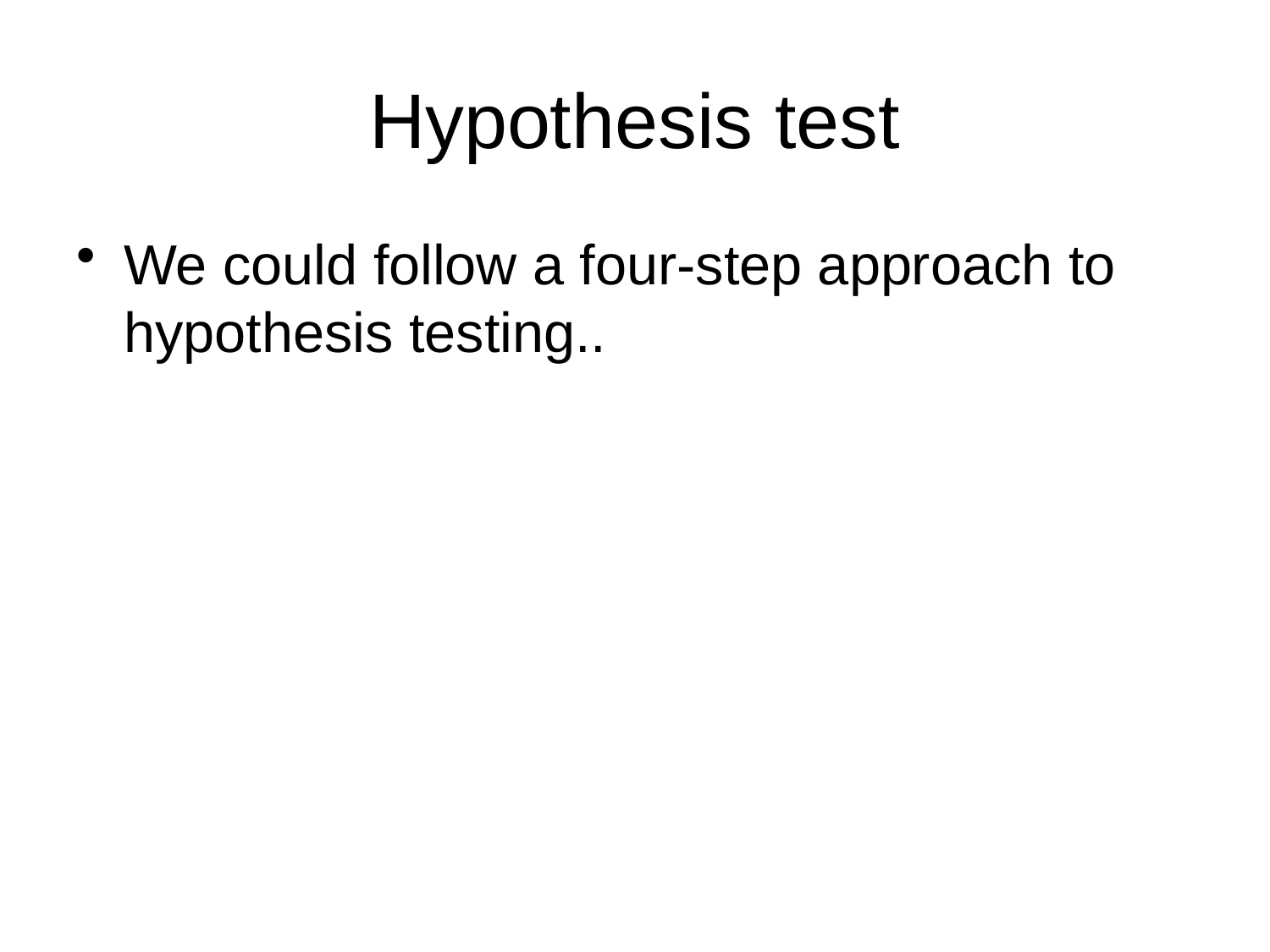

Hypothesis test
We could follow a four-step approach to hypothesis testing..